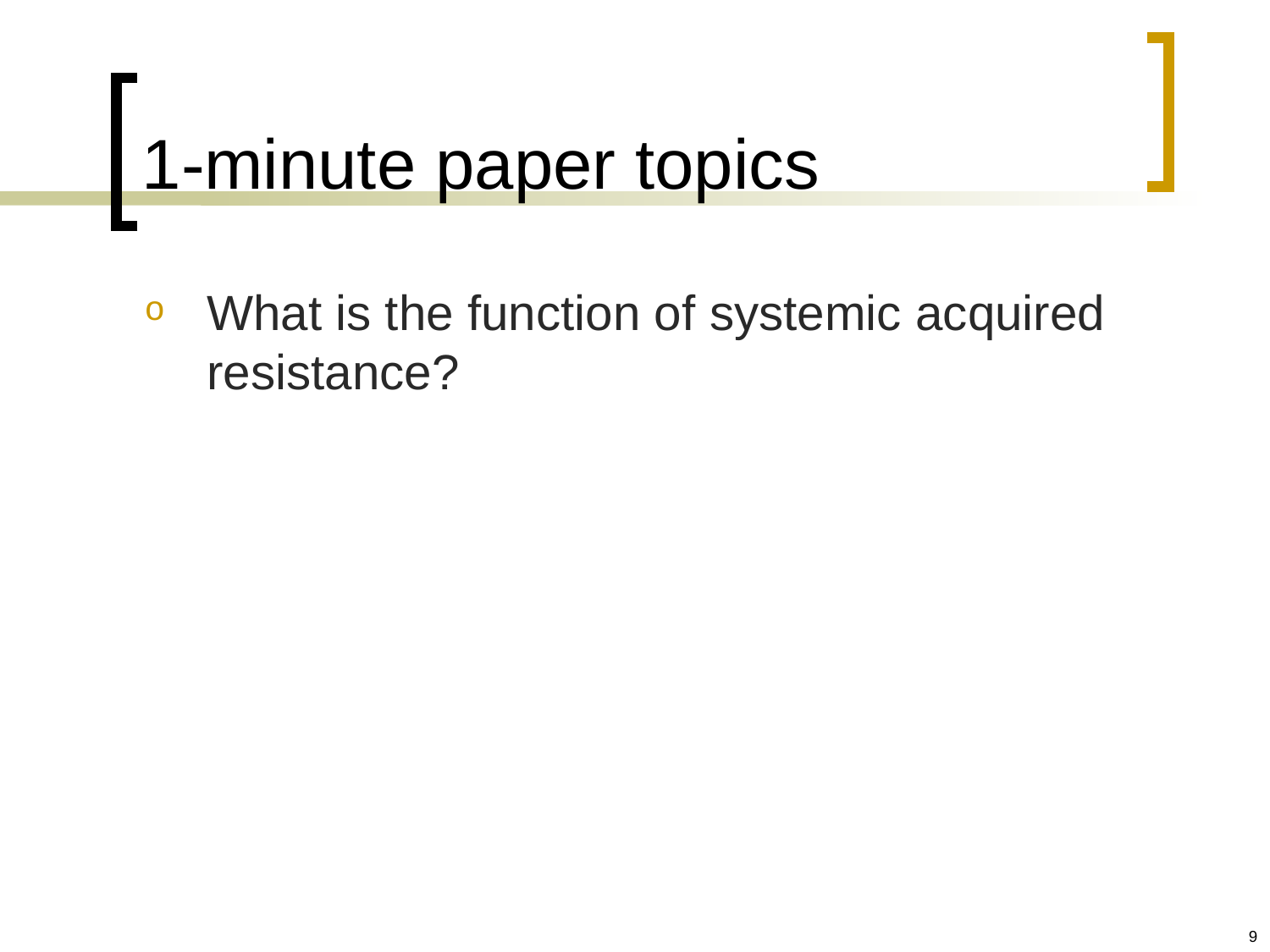

# 1-minute paper topics
What is the function of systemic acquired resistance?